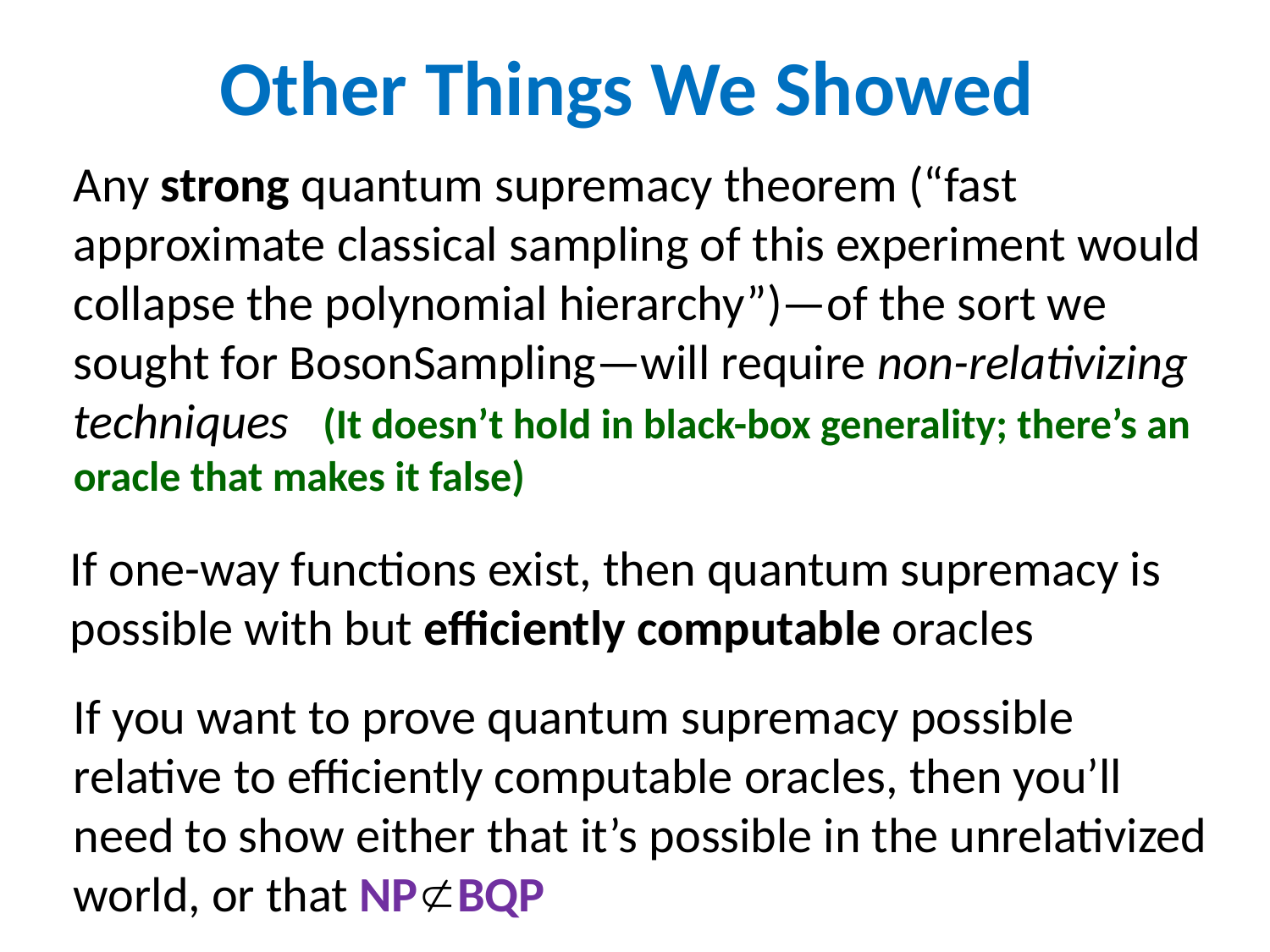

Other Things We Showed
Any strong quantum supremacy theorem (“fast approximate classical sampling of this experiment would collapse the polynomial hierarchy”)—of the sort we sought for BosonSampling—will require non-relativizing techniques   (It doesn’t hold in black-box generality; there’s an oracle that makes it false)
If one-way functions exist, then quantum supremacy is possible with but efficiently computable oracles
If you want to prove quantum supremacy possible relative to efficiently computable oracles, then you’ll need to show either that it’s possible in the unrelativized world, or that NP⊄BQP